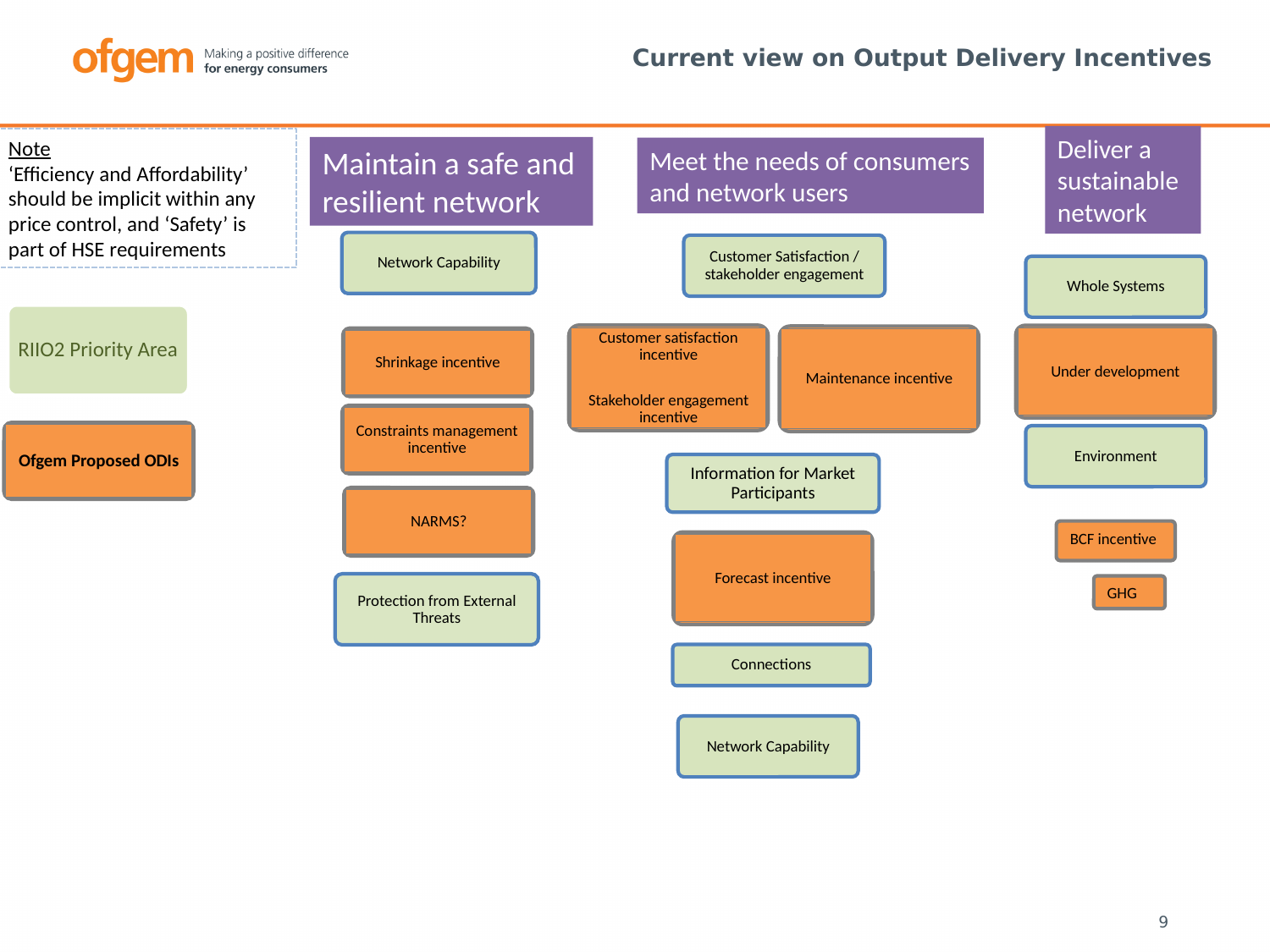

# Current view on Output Delivery Incentives
Deliver a sustainable network
Note
‘Efficiency and Affordability’ should be implicit within any price control, and ‘Safety’ is part of HSE requirements
Maintain a safe and resilient network
Meet the needs of consumers and network users

Network Capability

Customer Satisfaction / stakeholder engagement

Whole Systems

RIIO2 Priority Area

Customer satisfaction incentive

Stakeholder engagement incentive

Under development

Maintenance incentive

Shrinkage incentive

Constraints management incentive

Ofgem Proposed ODIs

Environment

Information for Market Participants

NARMS?
BCF incentive

Forecast incentive

Protection from External Threats
GHG

Connections

Network Capability

9